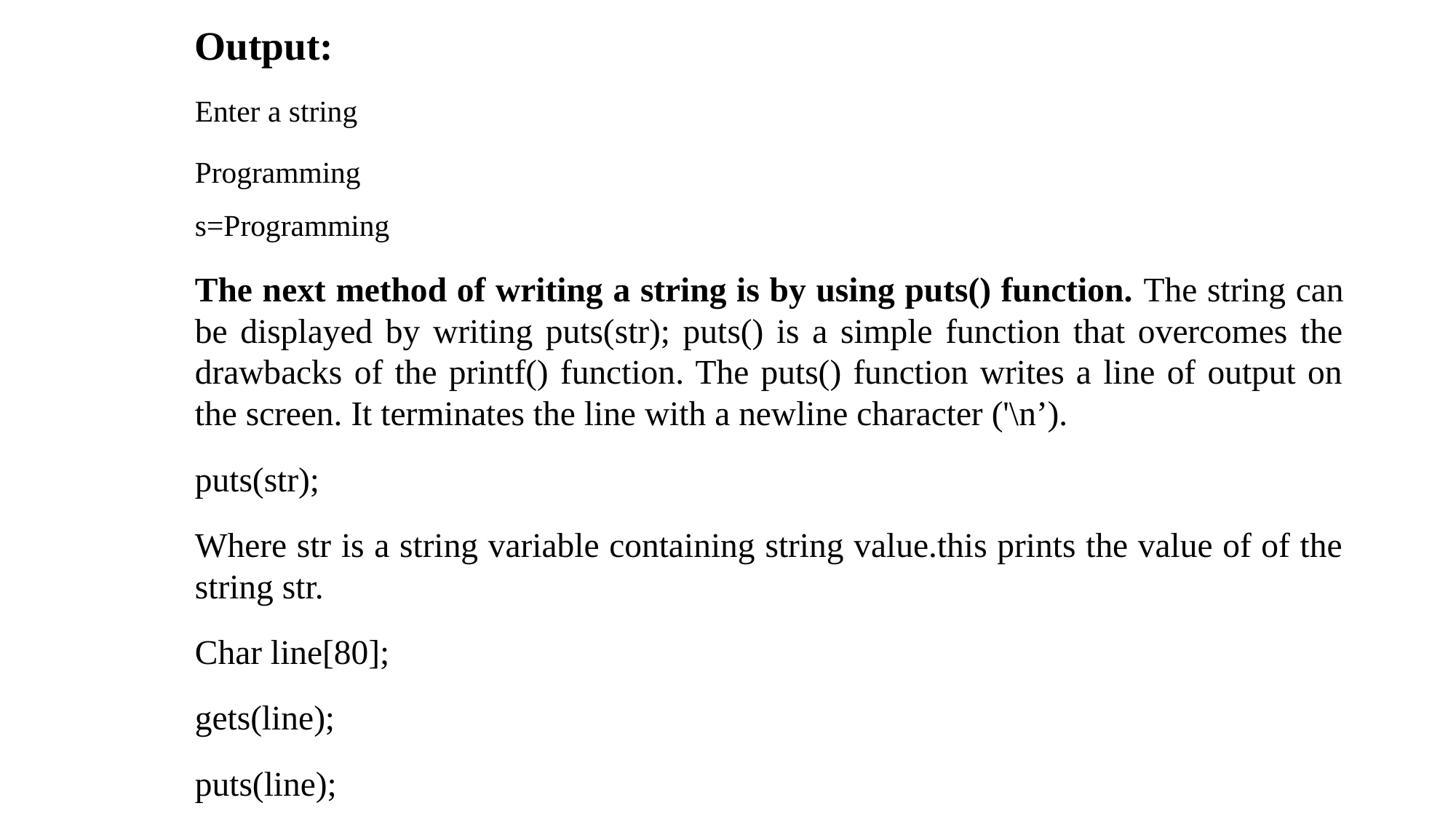

Output:
Enter a string
Programming
s=Programming
The next method of writing a string is by using puts() function. The string can be displayed by writing puts(str); puts() is a simple function that overcomes the drawbacks of the printf() function. The puts() function writes a line of output on the screen. It terminates the line with a newline character ('\n’).
puts(str);
Where str is a string variable containing string value.this prints the value of of the string str.
Char line[80];
gets(line);
puts(line);